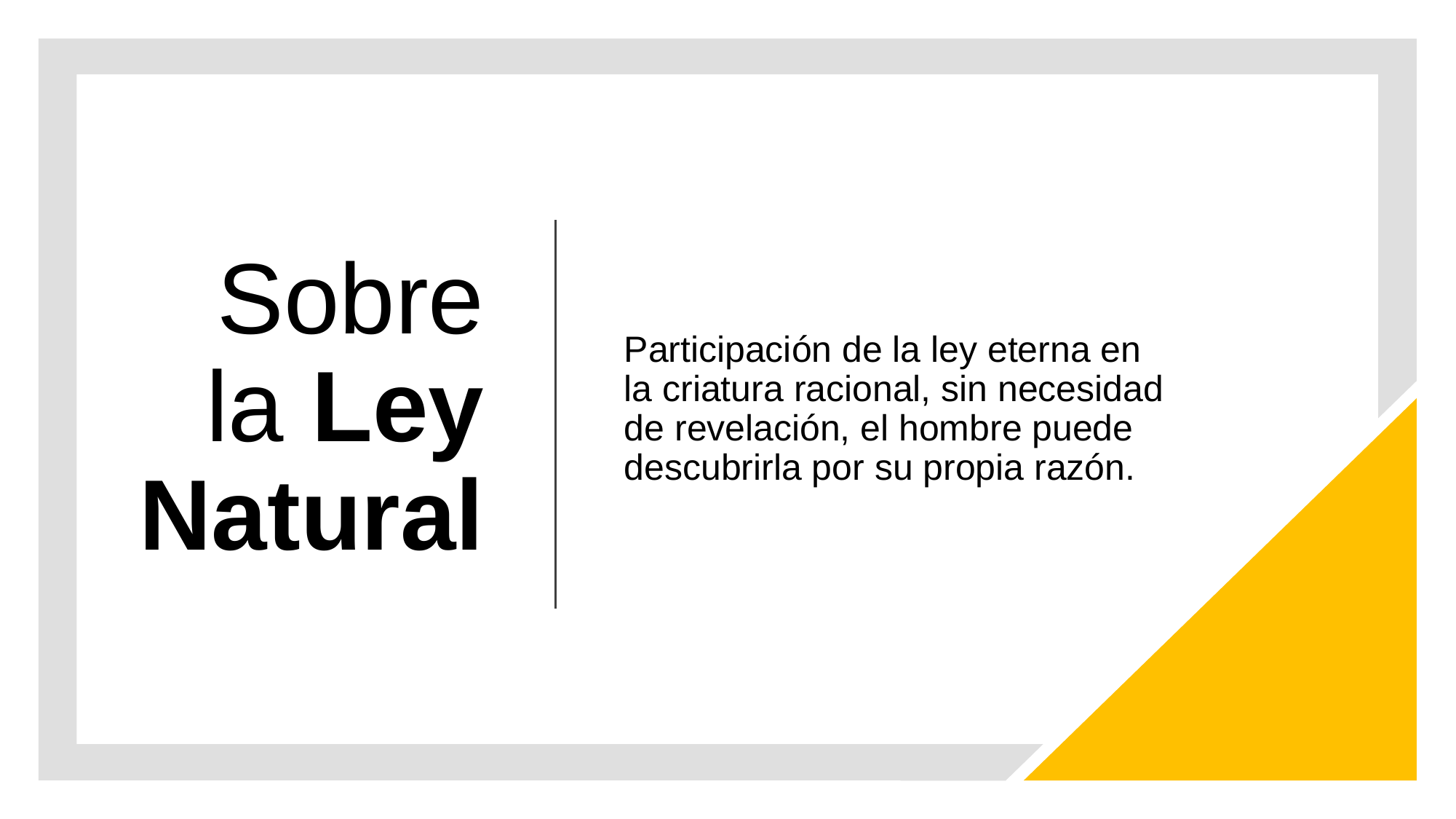

# Sobre la Ley Natural
Participación de la ley eterna en la criatura racional, sin necesidad de revelación, el hombre puede descubrirla por su propia razón.